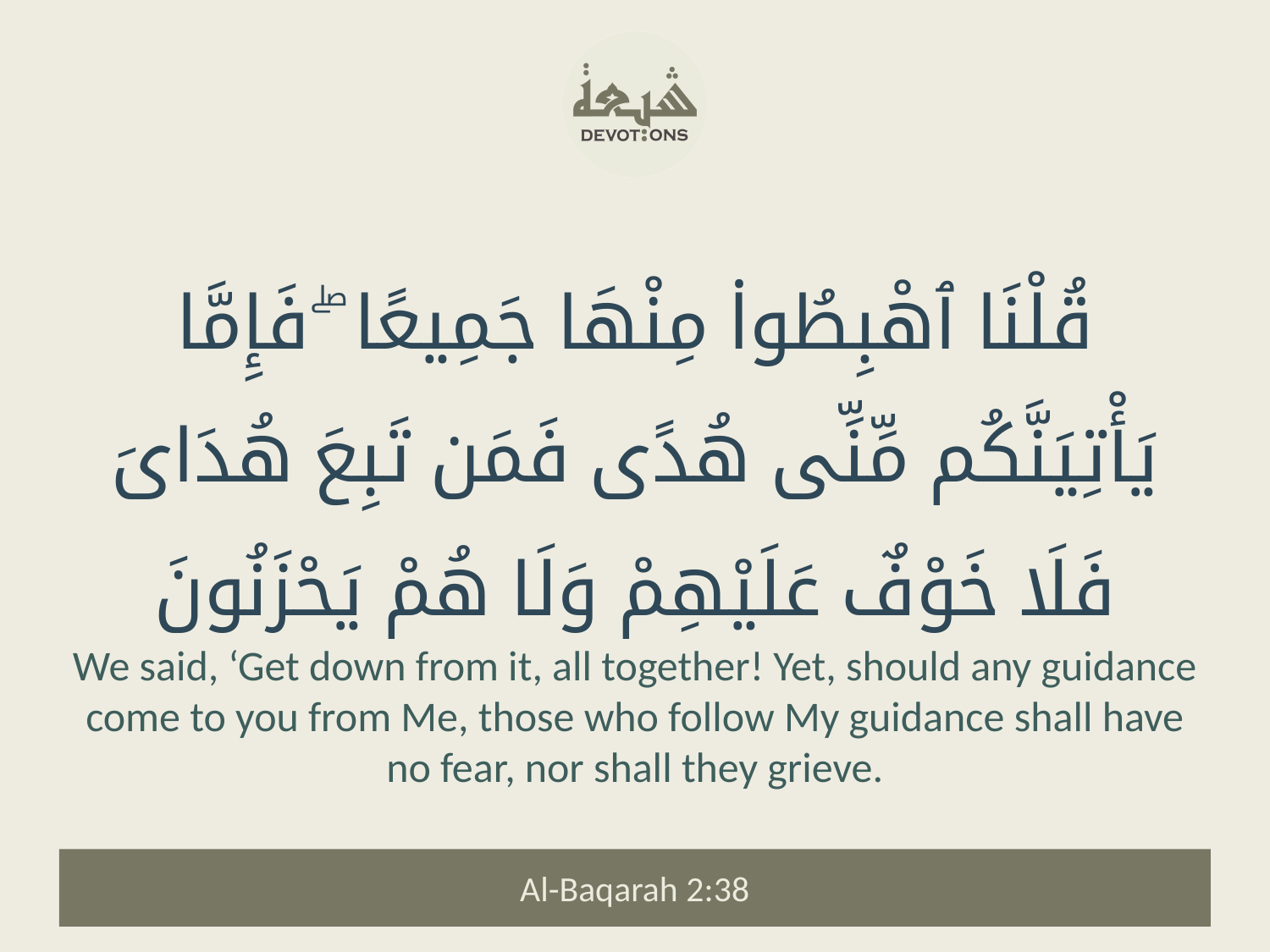

قُلْنَا ٱهْبِطُوا۟ مِنْهَا جَمِيعًا ۖ فَإِمَّا يَأْتِيَنَّكُم مِّنِّى هُدًى فَمَن تَبِعَ هُدَاىَ فَلَا خَوْفٌ عَلَيْهِمْ وَلَا هُمْ يَحْزَنُونَ
We said, ‘Get down from it, all together! Yet, should any guidance come to you from Me, those who follow My guidance shall have no fear, nor shall they grieve.
Al-Baqarah 2:38